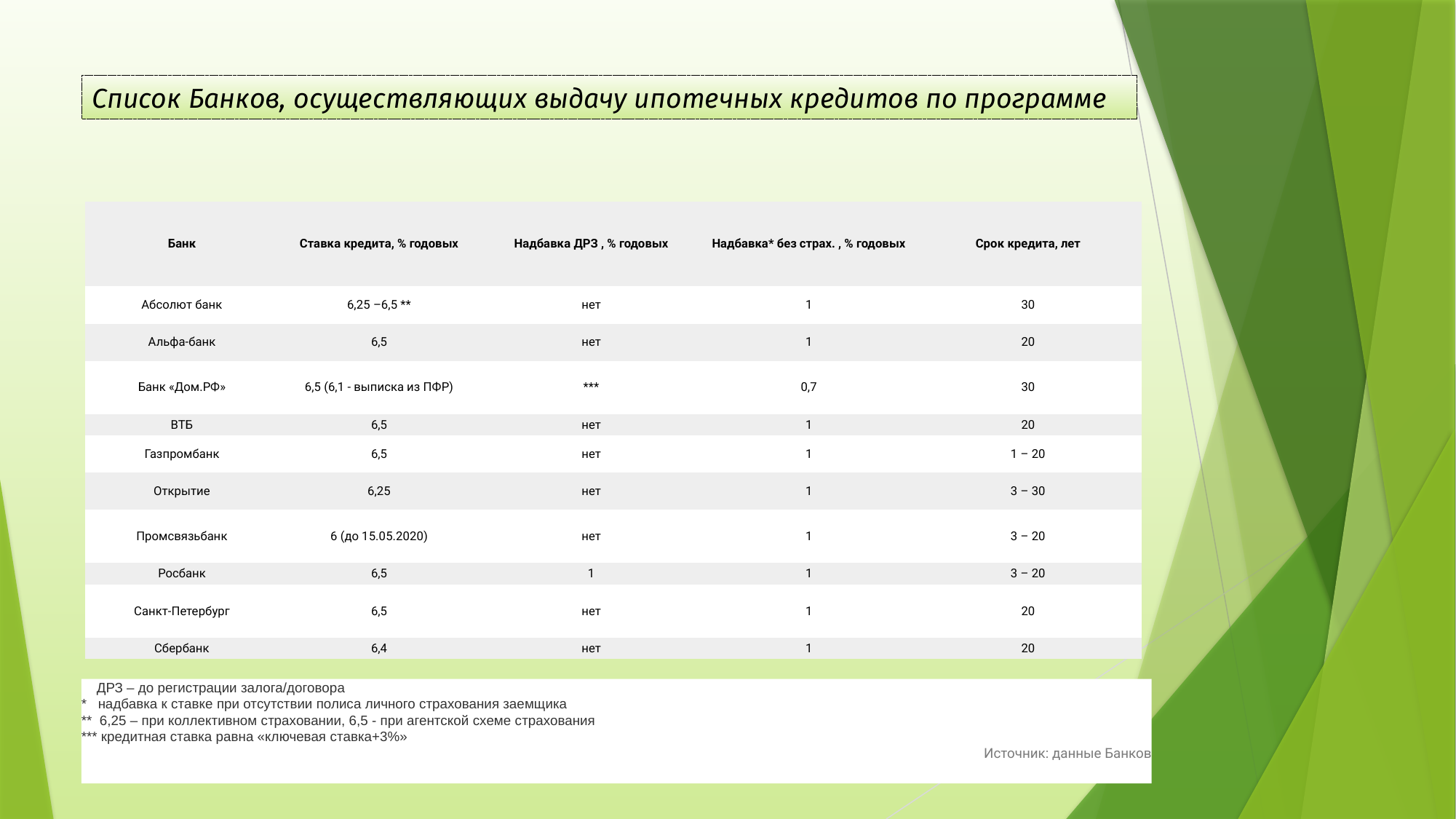

Список Банков, осуществляющих выдачу ипотечных кредитов по программе
|  |  |  |  |  |
| --- | --- | --- | --- | --- |
| Банк | Ставка кредита, % годовых | Надбавка ДРЗ , % годовых | Надбавка\* без страх. , % годовых | Срок кредита, лет |
| Абсолют банк | 6,25 –6,5 \*\* | нет | 1 | 30 |
| Альфа-банк | 6,5 | нет | 1 | 20 |
| Банк «Дом.РФ» | 6,5 (6,1 - выписка из ПФР) | \*\*\* | 0,7 | 30 |
| ВТБ | 6,5 | нет | 1 | 20 |
| Газпромбанк | 6,5 | нет | 1 | 1 – 20 |
| Открытие | 6,25 | нет | 1 | 3 – 30 |
| Промсвязьбанк | 6 (до 15.05.2020) | нет | 1 | 3 – 20 |
| Росбанк | 6,5 | 1 | 1 | 3 – 20 |
| Санкт-Петербург | 6,5 | нет | 1 | 20 |
| Сбербанк | 6,4 | нет | 1 | 20 |

    ДРЗ – до регистрации залога/договора
*   надбавка к ставке при отсутствии полиса личного страхования заемщика
**  6,25 – при коллективном страховании, 6,5 - при агентской схеме страхования
*** кредитная ставка равна «ключевая ставка+3%»
Источник: данные Банков